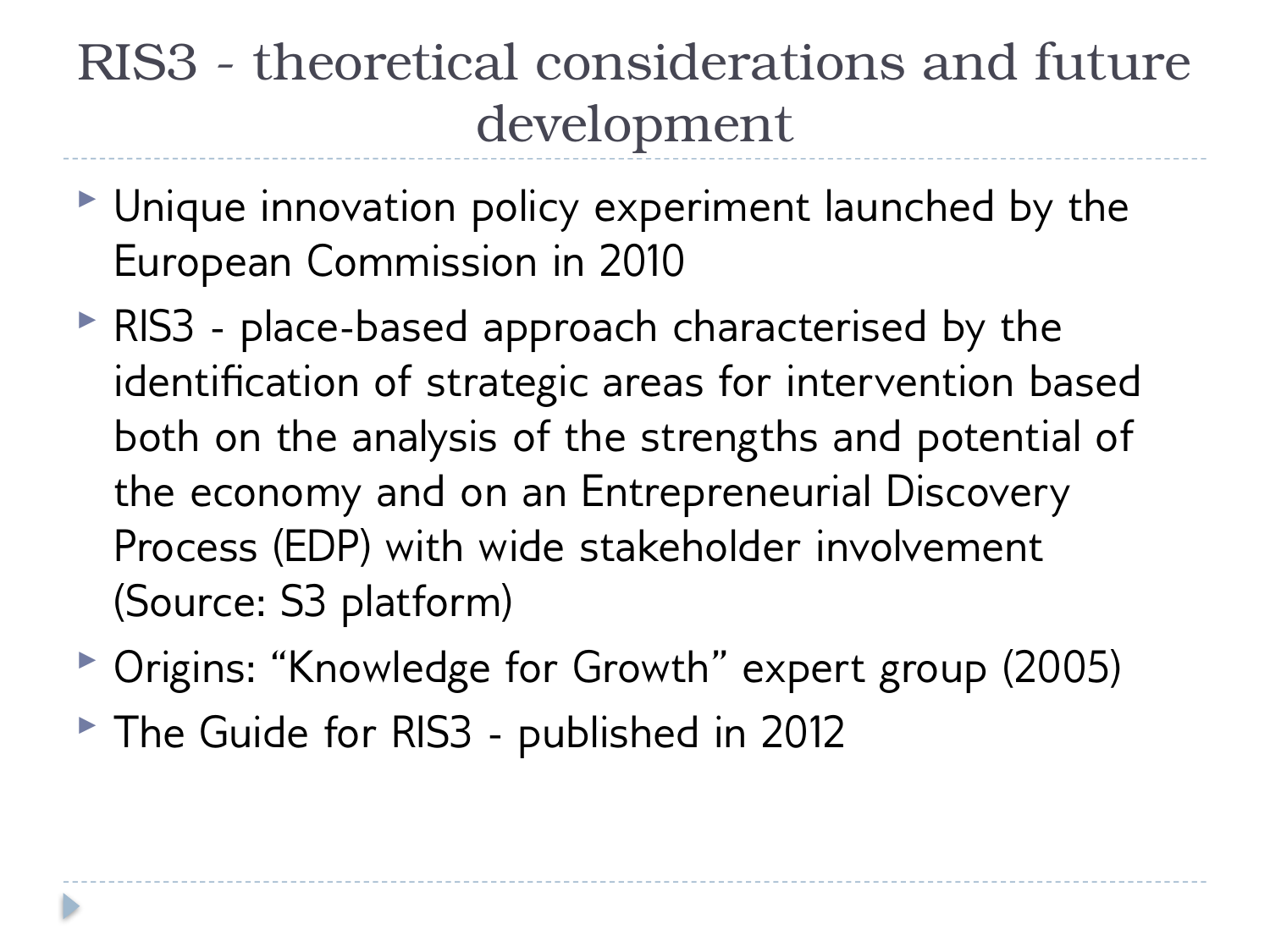

# RIS3 - theoretical considerations and future development
Unique innovation policy experiment launched by the European Commission in 2010
RIS3 - place-based approach characterised by the identification of strategic areas for intervention based both on the analysis of the strengths and potential of the economy and on an Entrepreneurial Discovery Process (EDP) with wide stakeholder involvement (Source: S3 platform)
Origins: “Knowledge for Growth” expert group (2005)
The Guide for RIS3 - published in 2012